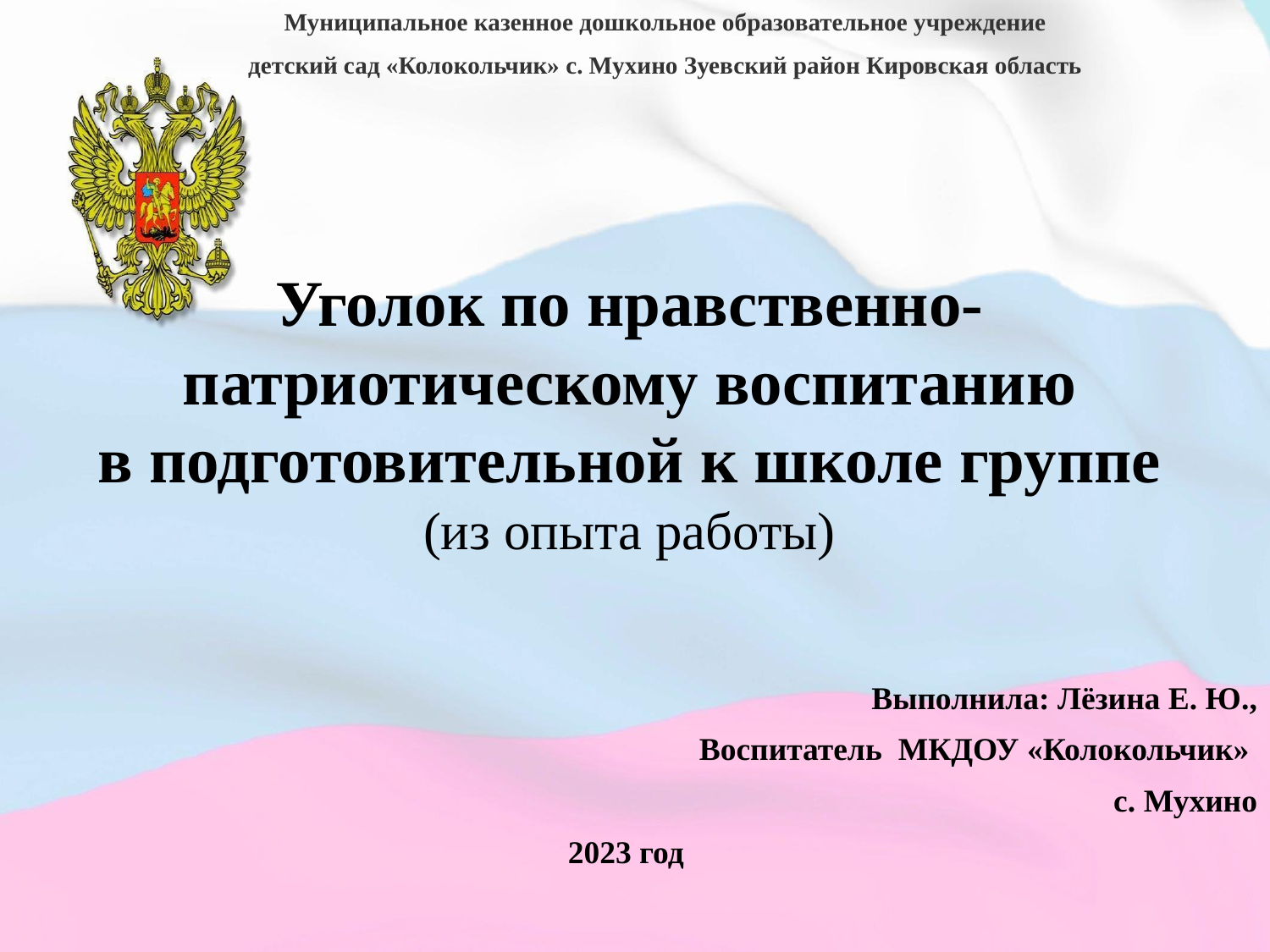

Муниципальное казенное дошкольное образовательное учреждение
детский сад «Колокольчик» с. Мухино Зуевский район Кировская область
# Уголок по нравственно-патриотическому воспитанию в подготовительной к школе группе (из опыта работы)

Выполнила: Лёзина Е. Ю.,
Воспитатель  МКДОУ «Колокольчик»
с. Мухино
                       2023 год